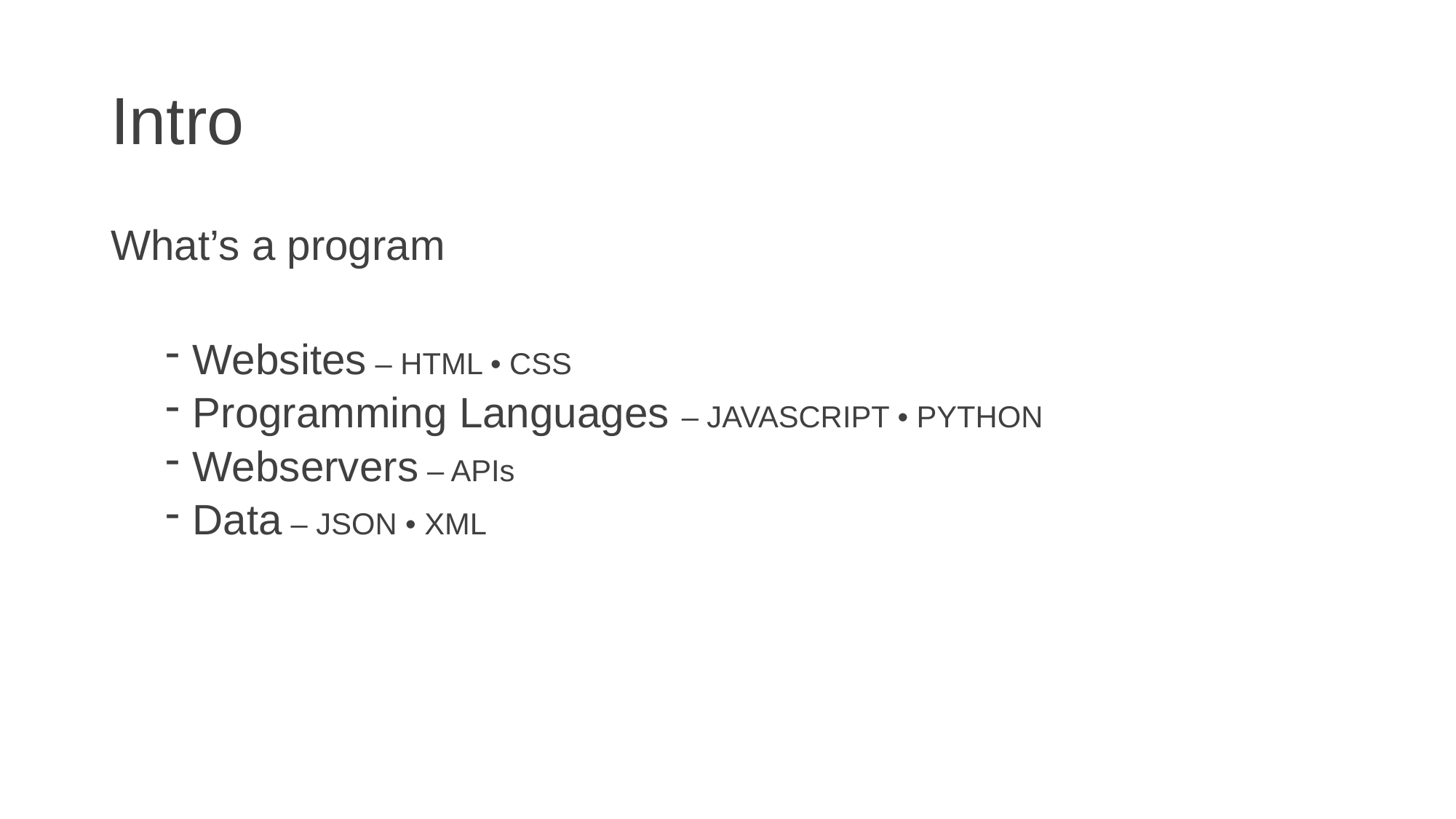

# Intro
What’s a program

Websites – HTML • CSS
Programming Languages – JAVASCRIPT • PYTHON
Webservers – APIs
Data – JSON • XML